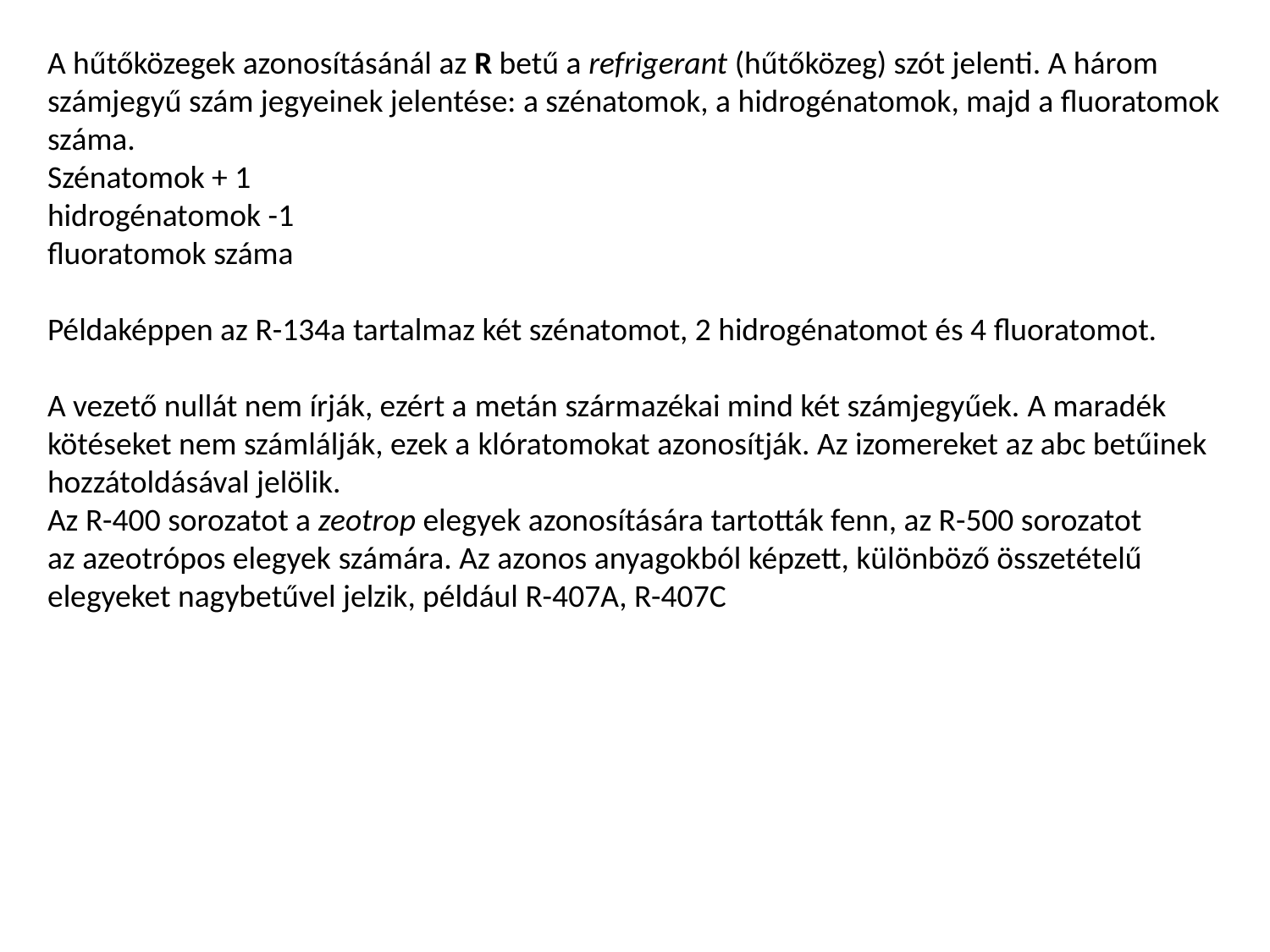

A hűtőközegek azonosításánál az R betű a refrigerant (hűtőközeg) szót jelenti. A három számjegyű szám jegyeinek jelentése: a szénatomok, a hidrogénatomok, majd a fluoratomok száma.
Szénatomok + 1
hidrogénatomok -1
fluoratomok száma

Példaképpen az R-134a tartalmaz két szénatomot, 2 hidrogénatomot és 4 fluoratomot.

A vezető nullát nem írják, ezért a metán származékai mind két számjegyűek. A maradék kötéseket nem számlálják, ezek a klóratomokat azonosítják. Az izomereket az abc betűinek hozzátoldásával jelölik.
Az R-400 sorozatot a zeotrop elegyek azonosítására tartották fenn, az R-500 sorozatot az azeotrópos elegyek számára. Az azonos anyagokból képzett, különböző összetételű elegyeket nagybetűvel jelzik, például R-407A, R-407C